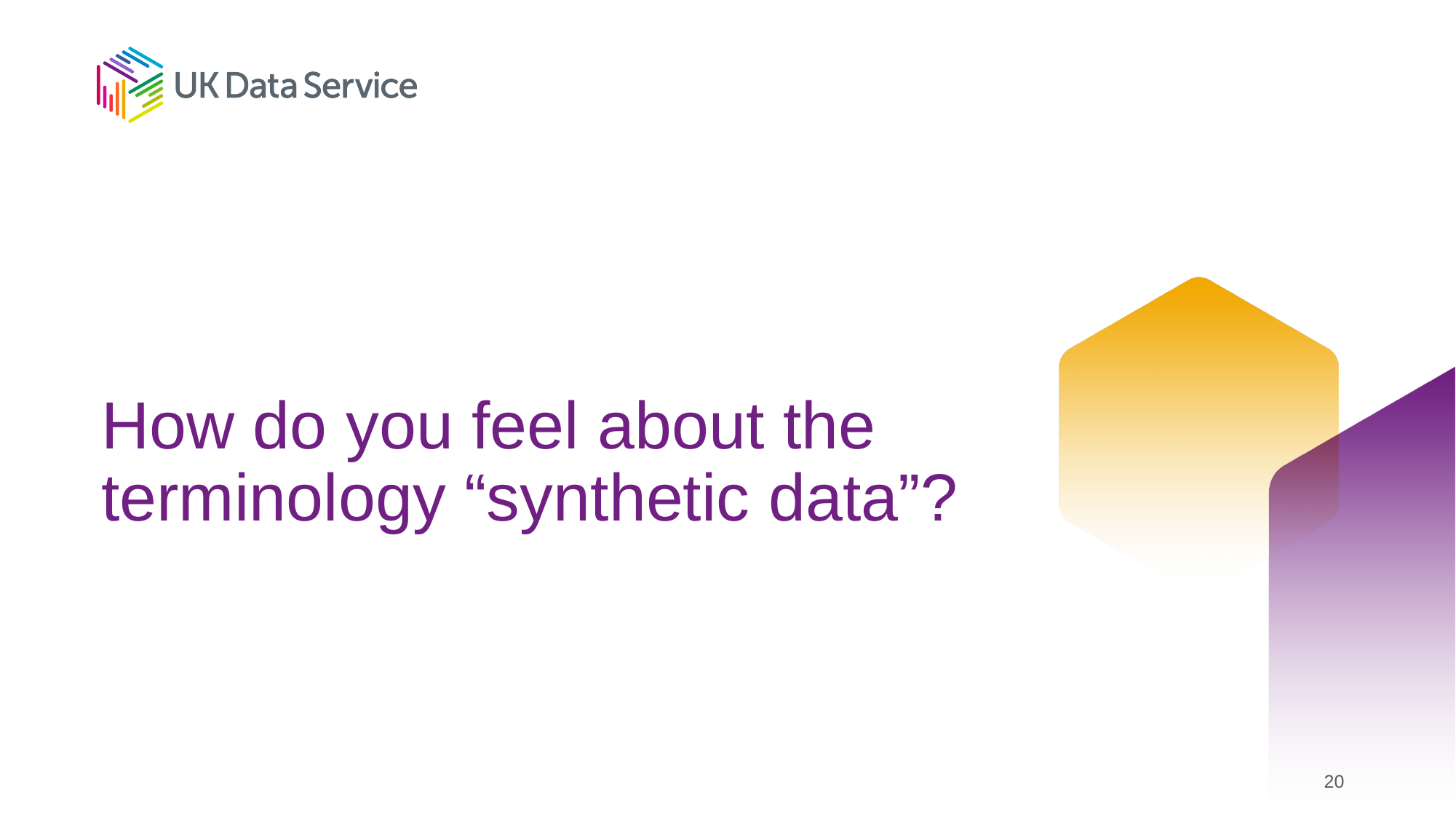

# How do you feel about the terminology “synthetic data”?
20